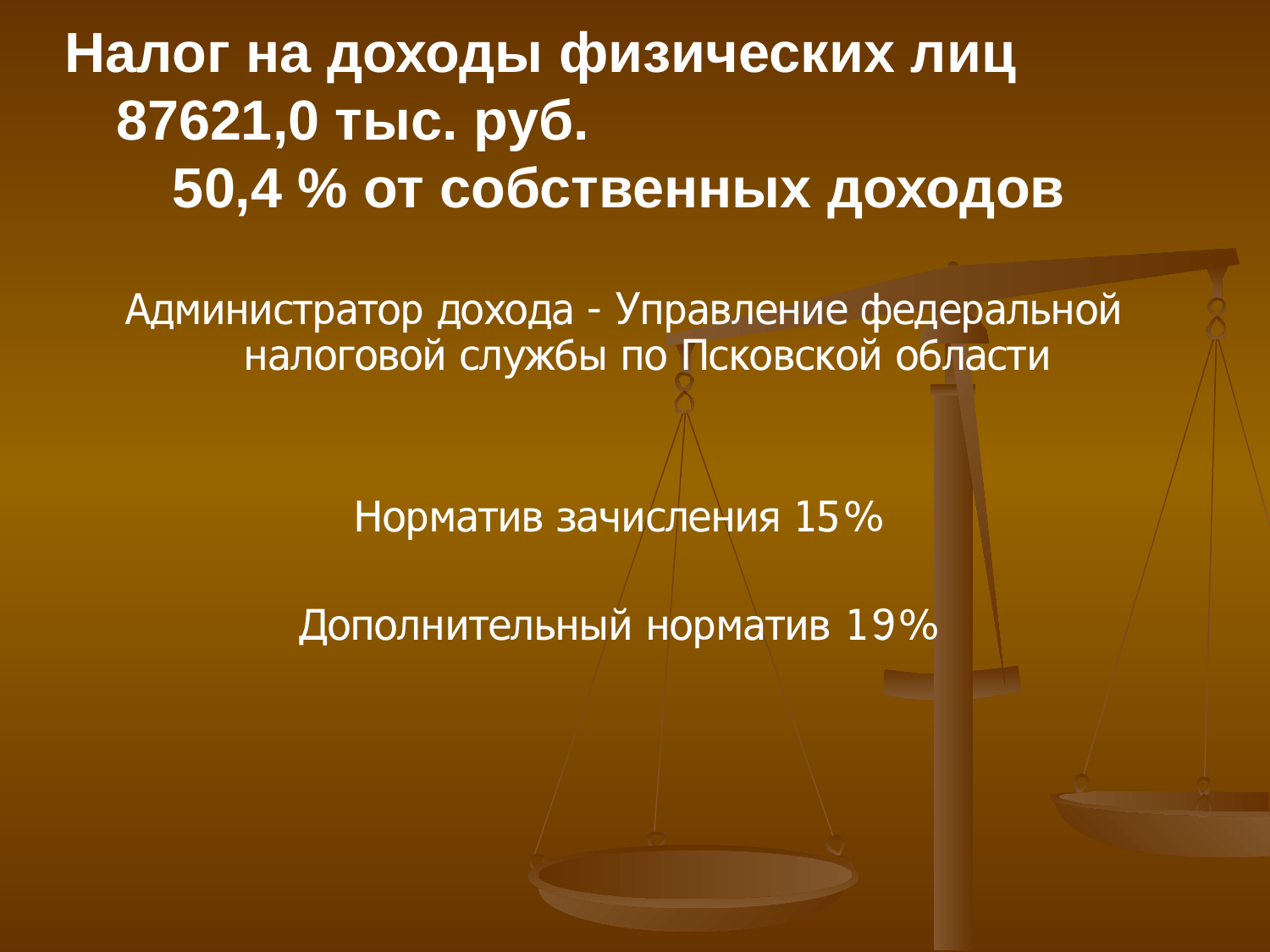

# Налог на доходы физических лиц           87621,0 тыс. руб. 50,4 % от собственных доходов

Администратор дохода - Управление федеральной налоговой службы по Псковской области

Норматив зачисления 15%

Дополнительный норматив 19%